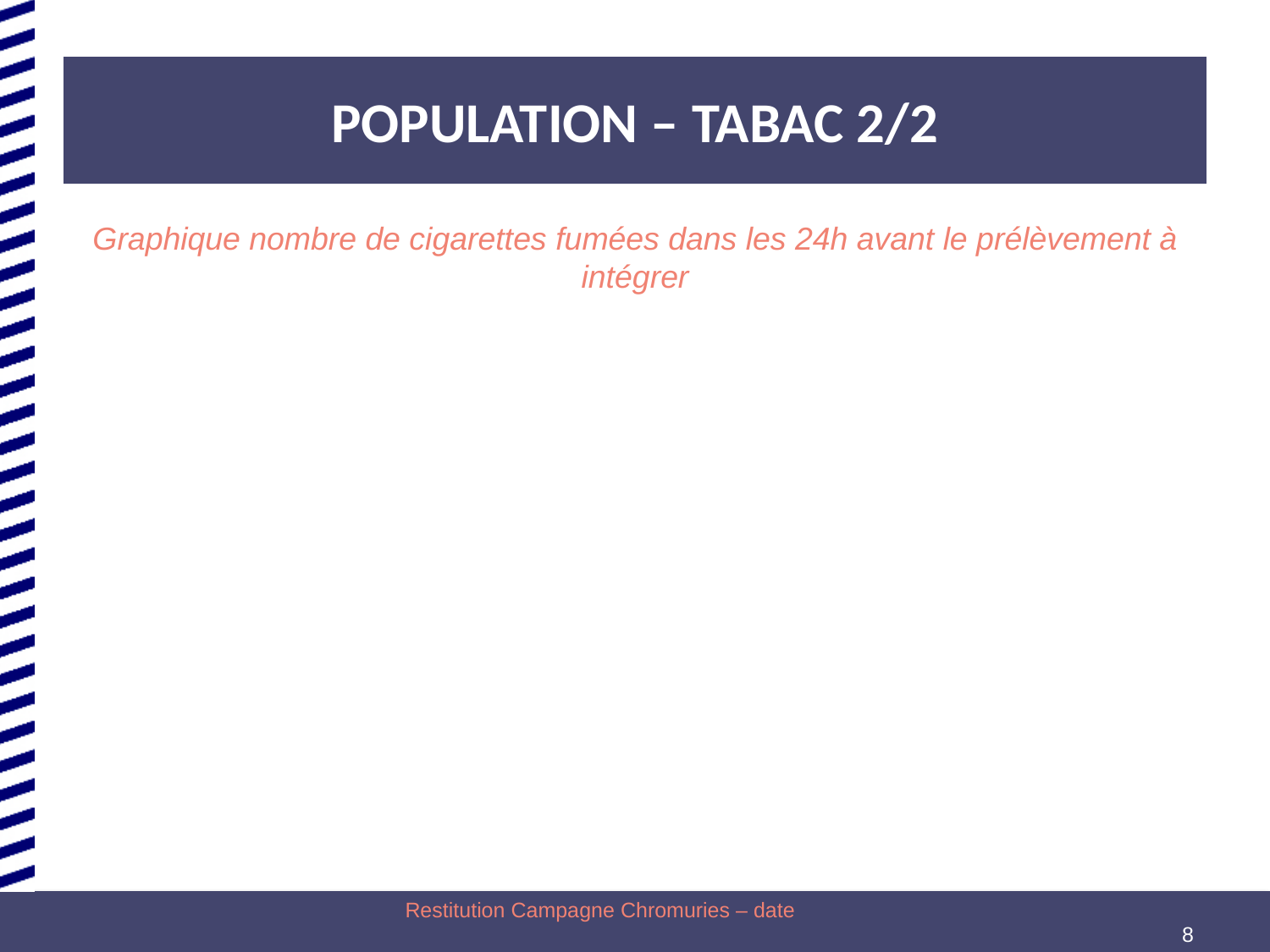

# POPULATION – TABAC 2/2
Graphique nombre de cigarettes fumées dans les 24h avant le prélèvement à intégrer

Restitution Campagne Chromuries – date
8